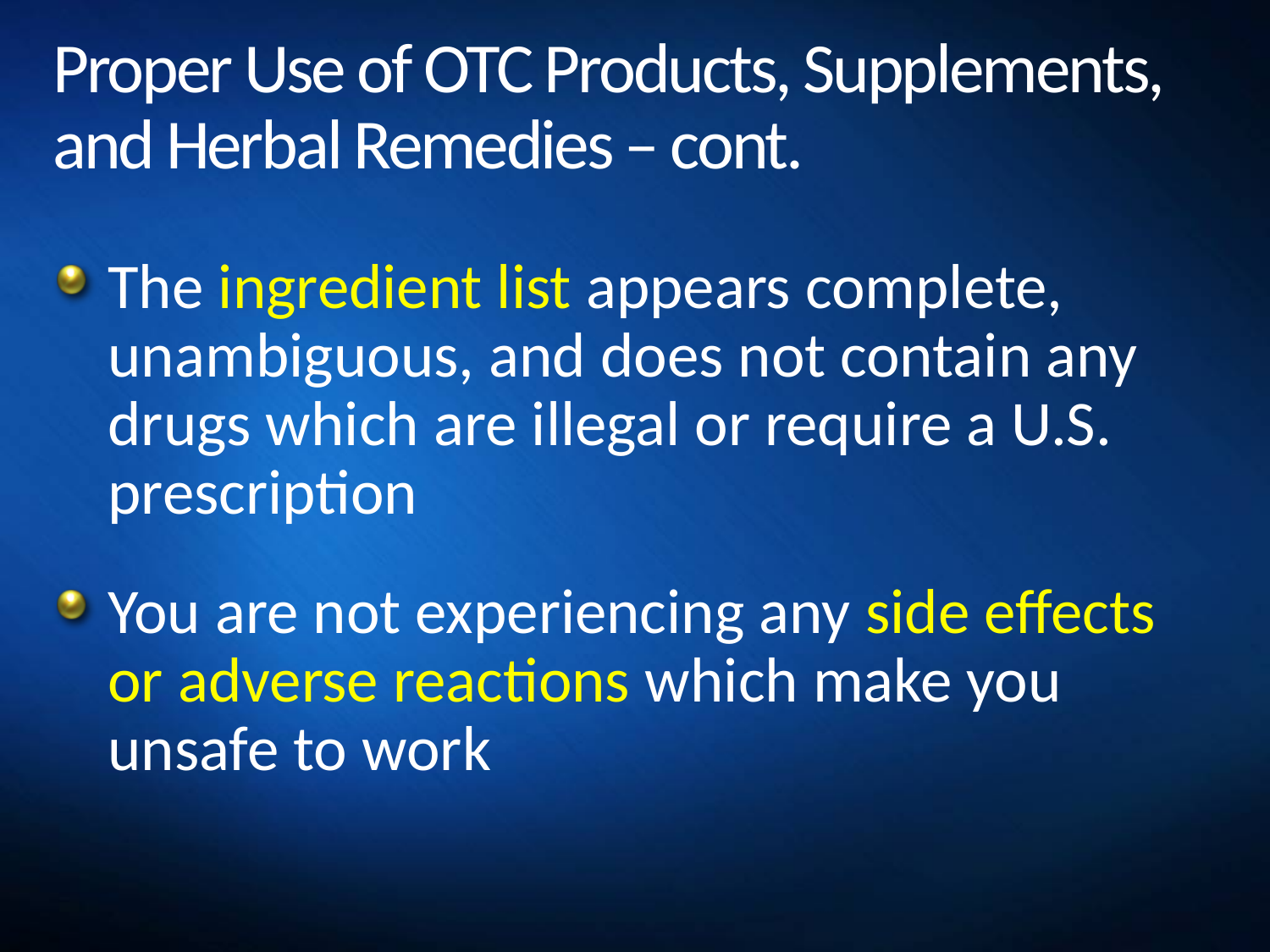

# Proper Use of OTC Products, Supplements, and Herbal Remedies – cont.
The ingredient list appears complete, unambiguous, and does not contain any drugs which are illegal or require a U.S. prescription

You are not experiencing any side effects or adverse reactions which make you unsafe to work